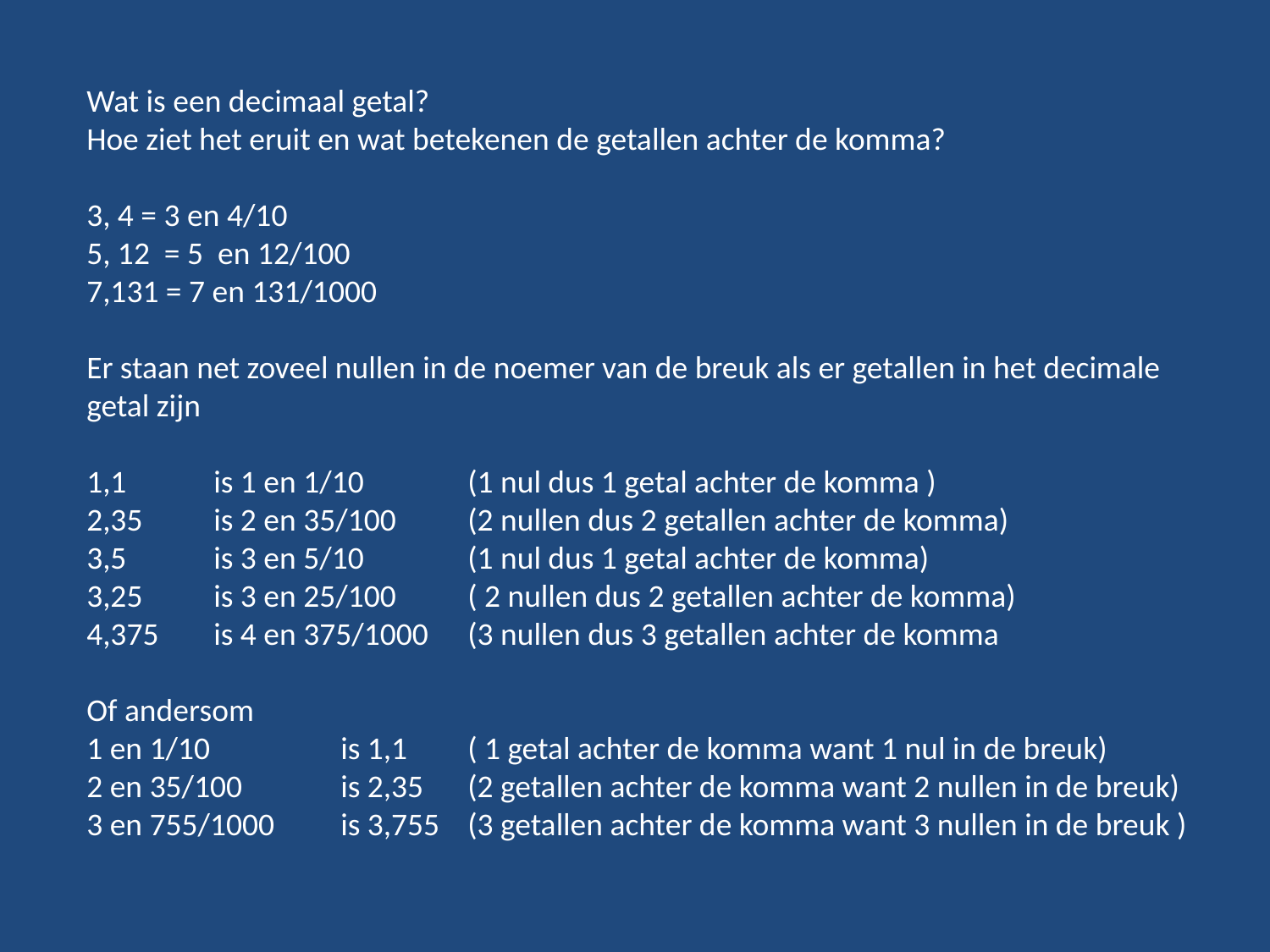

Wat is een decimaal getal?
Hoe ziet het eruit en wat betekenen de getallen achter de komma?

3, 4 = 3 en 4/10
5, 12  = 5  en 12/100
7,131 = 7 en 131/1000

Er staan net zoveel nullen in de noemer van de breuk als er getallen in het decimale getal zijn

1,1	is 1 en 1/10 	(1 nul dus 1 getal achter de komma )
2,35 	is 2 en 35/100	(2 nullen dus 2 getallen achter de komma)
3,5	is 3 en 5/10 	(1 nul dus 1 getal achter de komma)
3,25	is 3 en 25/100	( 2 nullen dus 2 getallen achter de komma)
4,375	is 4 en 375/1000 	(3 nullen dus 3 getallen achter de komma

Of andersom
1 en 1/10 	is 1,1 	( 1 getal achter de komma want 1 nul in de breuk)
2 en 35/100	is 2,35	(2 getallen achter de komma want 2 nullen in de breuk)
3 en 755/1000	is 3,755	(3 getallen achter de komma want 3 nullen in de breuk )